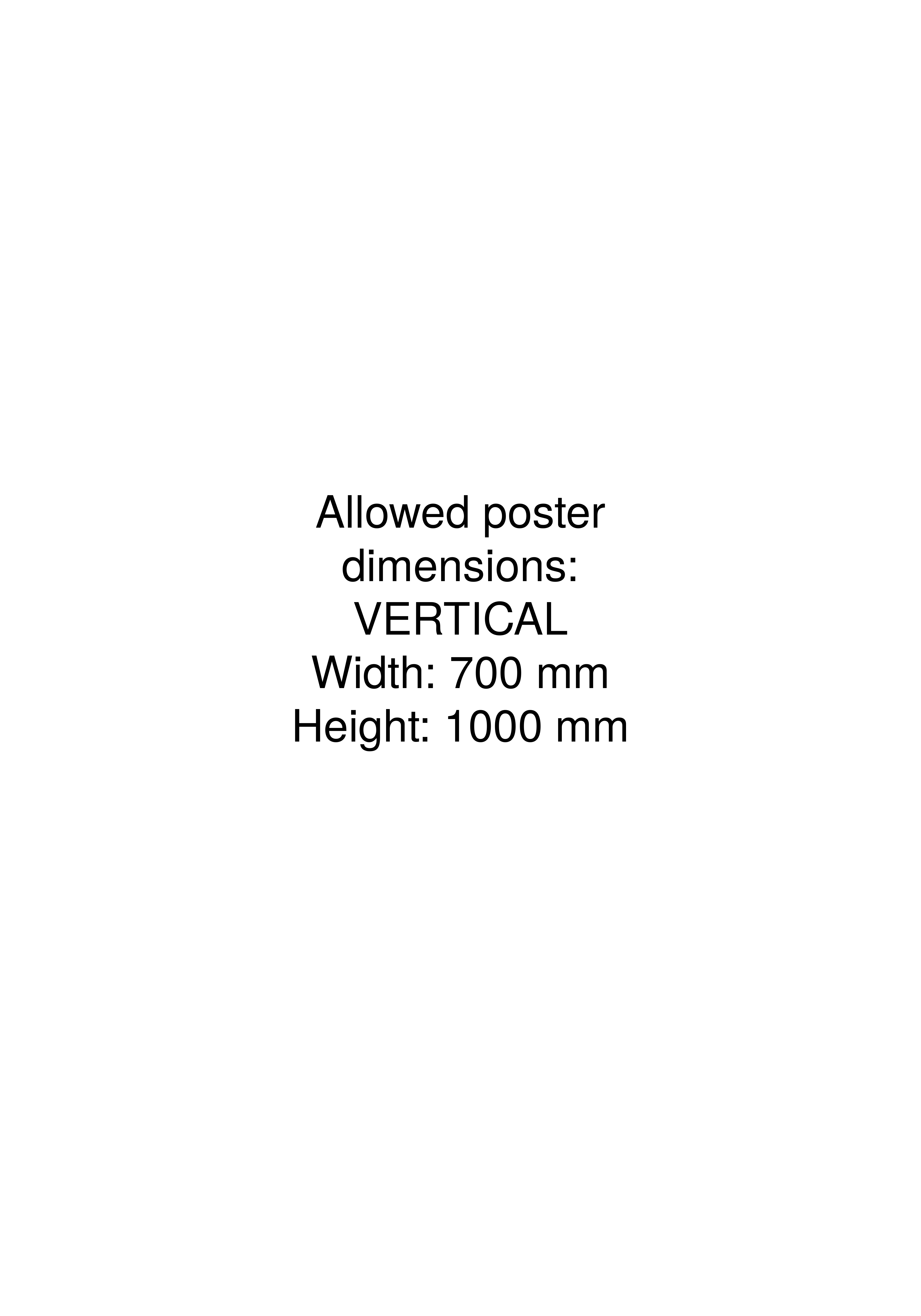

Allowed poster dimensions:
VERTICAL
Width: 700 mm
Height: 1000 mm